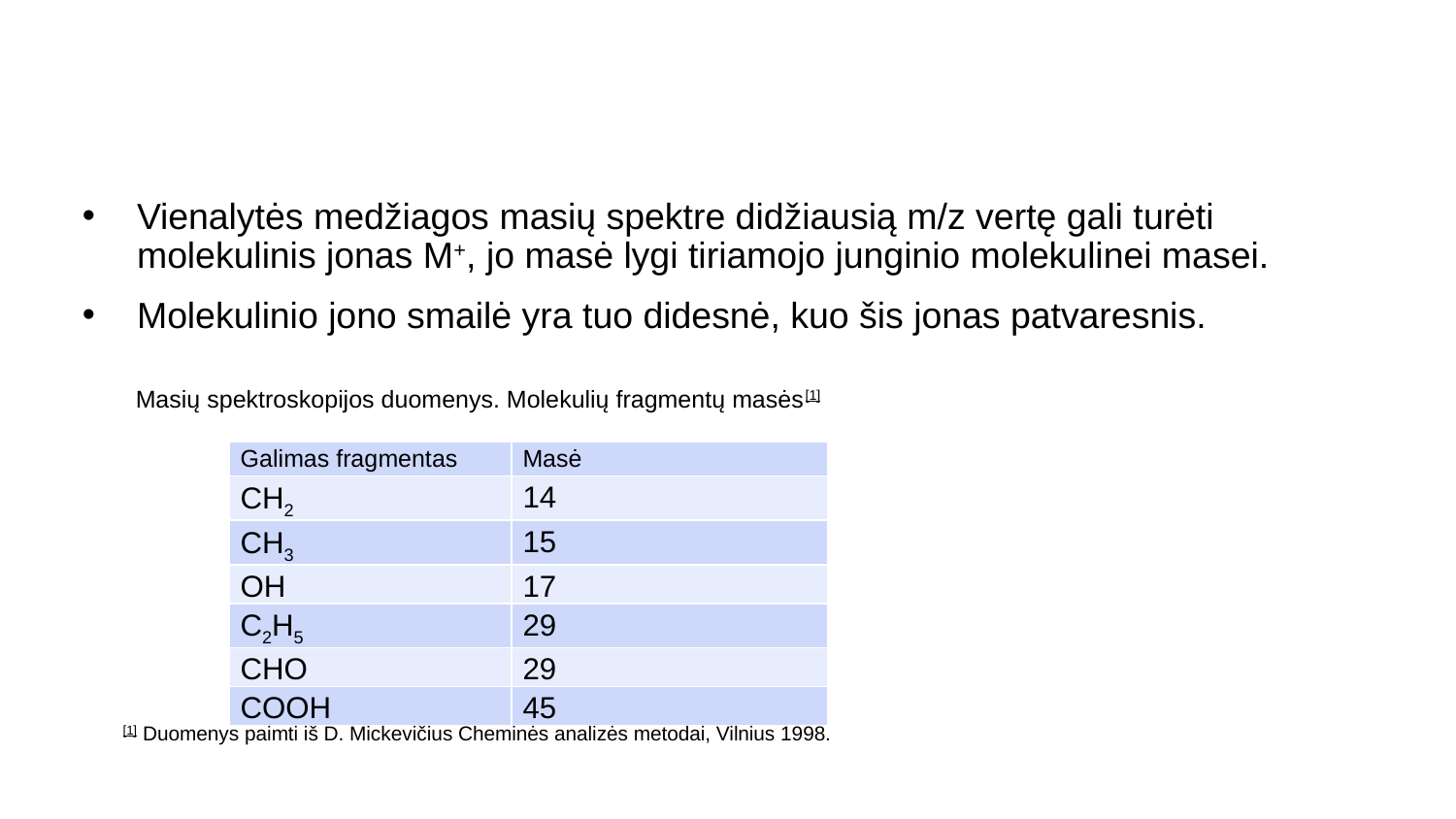

Vienalytės medžiagos masių spektre didžiausią m/z vertę gali turėti molekulinis jonas M+, jo masė lygi tiriamojo junginio molekulinei masei.
Molekulinio jono smailė yra tuo didesnė, kuo šis jonas patvaresnis.

Masių spektroskopijos duomenys. Molekulių fragmentų masės[1]

| Galimas fragmentas | Masė |
| --- | --- |
| CH2 | 14 |
| CH3 | 15 |
| OH | 17 |
| C2H5 | 29 |
| CHO | 29 |
| COOH | 45 |
[1] Duomenys paimti iš D. Mickevičius Cheminės analizės metodai, Vilnius 1998.